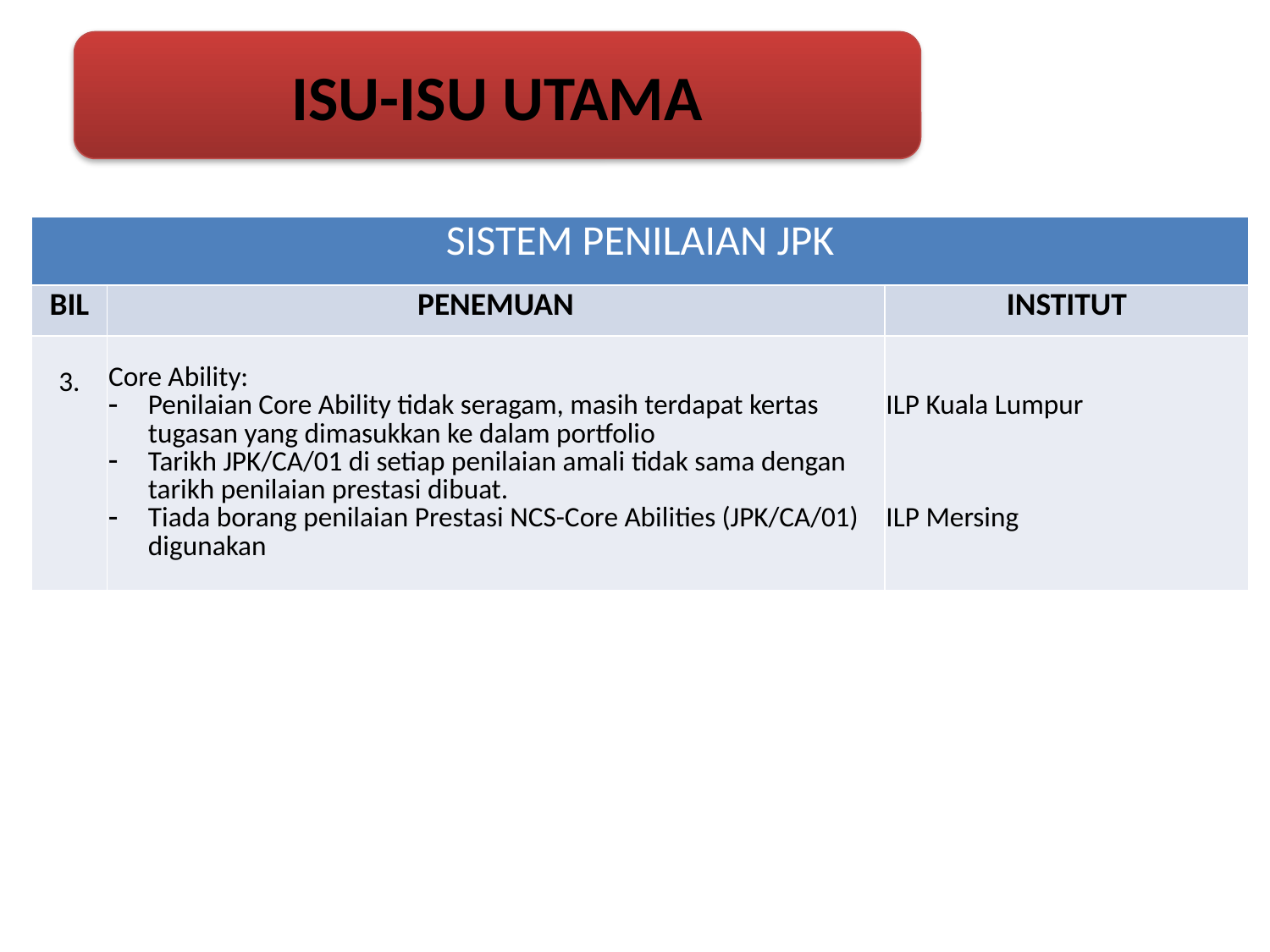

ISU-ISU UTAMA
#
| SISTEM PENILAIAN JPK |  |  |
| --- | --- | --- |
| BIL | PENEMUAN | INSTITUT |
| 3. | Core Ability: Penilaian Core Ability tidak seragam, masih terdapat kertas tugasan yang dimasukkan ke dalam portfolio Tarikh JPK/CA/01 di setiap penilaian amali tidak sama dengan tarikh penilaian prestasi dibuat. Tiada borang penilaian Prestasi NCS-Core Abilities (JPK/CA/01) digunakan | ILP Kuala Lumpur ILP Mersing |